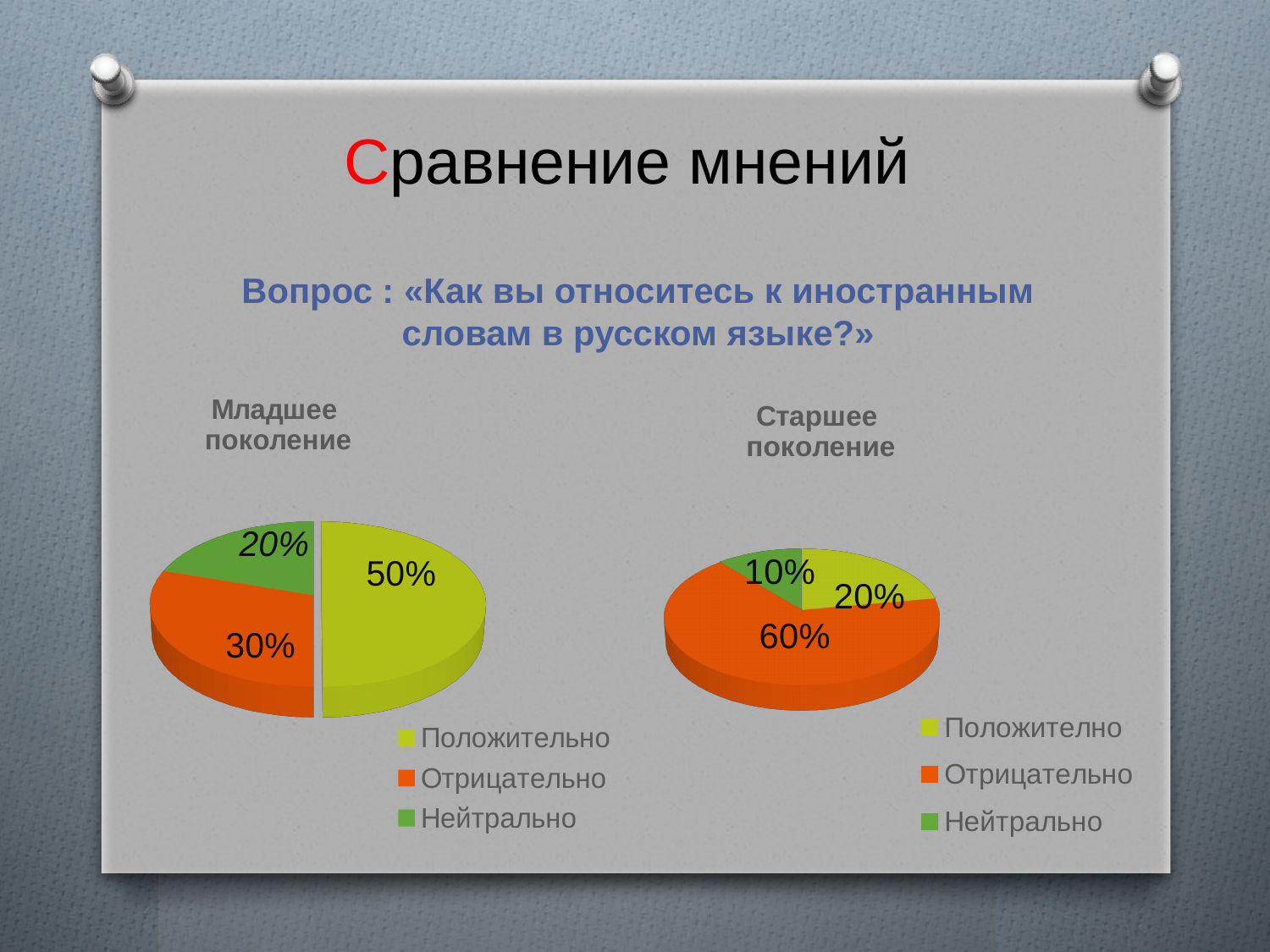

# Сравнение мнений
Вопрос : «Как вы относитесь к иностранным словам в русском языке?»

[unsupported chart]

[unsupported chart]